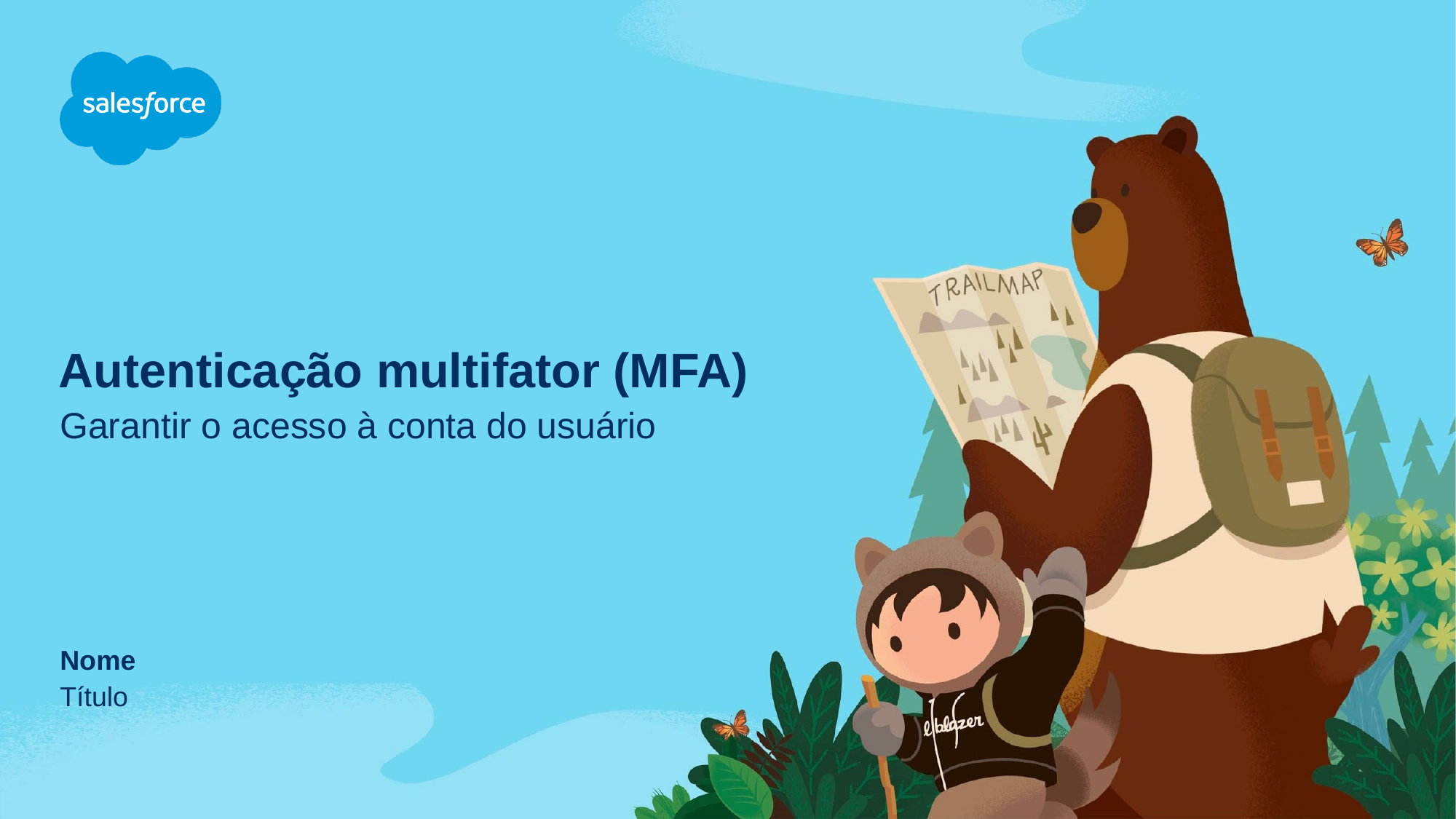

# Autenticação multifator (MFA)
Garantir o acesso à conta do usuário
Nome
Título